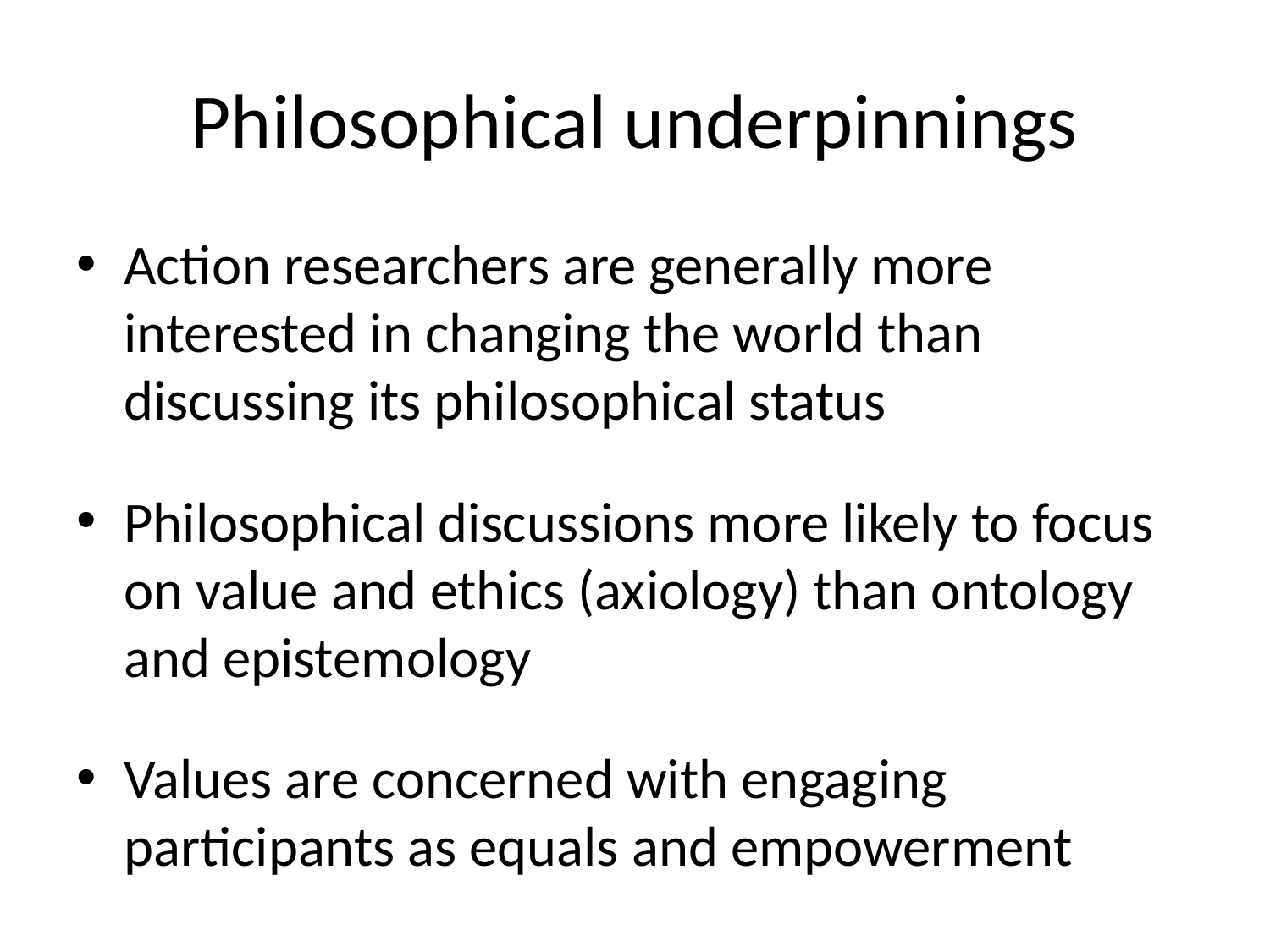

# Philosophical underpinnings
Action researchers are generally more interested in changing the world than discussing its philosophical status
Philosophical discussions more likely to focus on value and ethics (axiology) than ontology and epistemology
Values are concerned with engaging participants as equals and empowerment